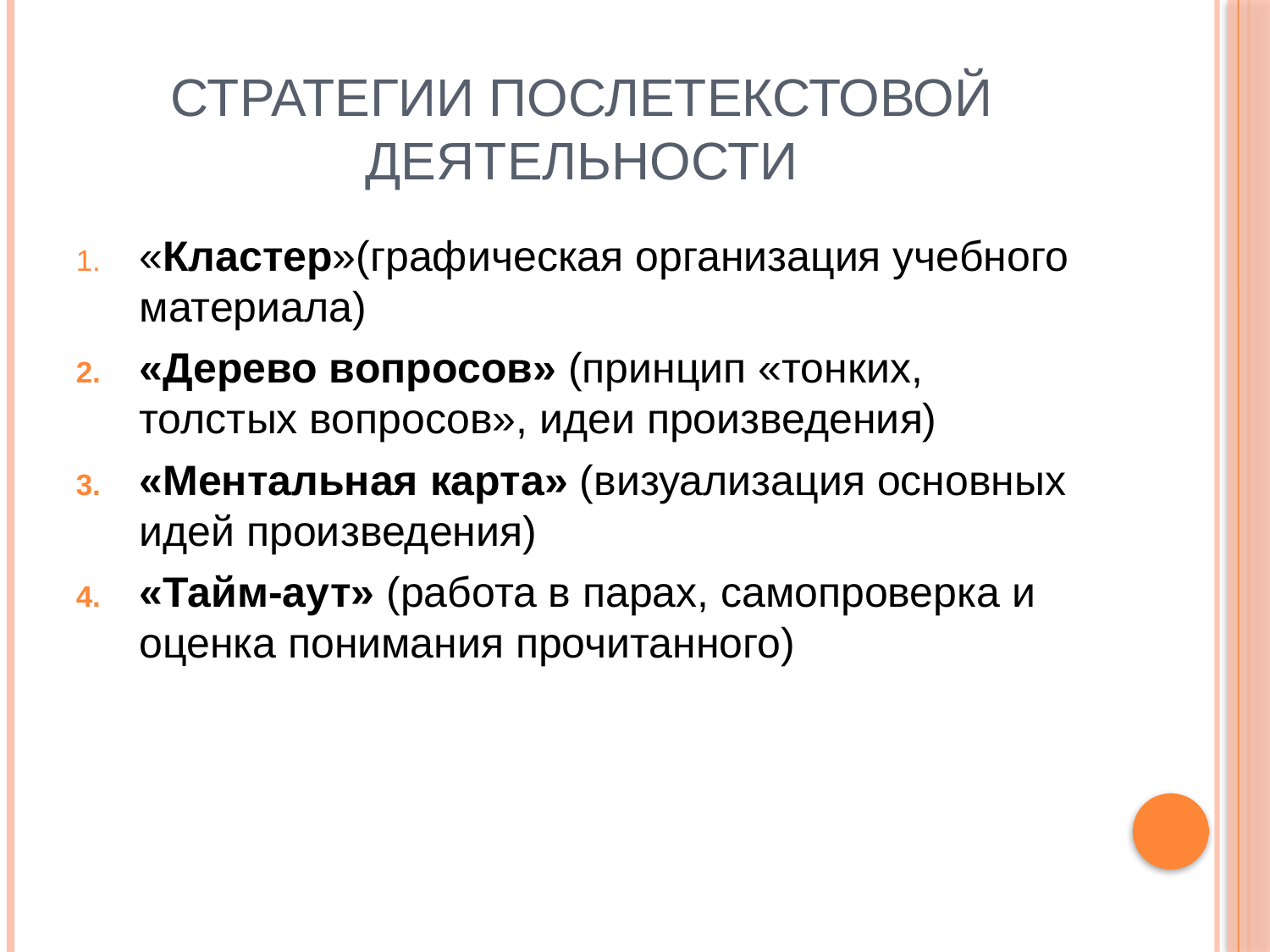

# Стратегии послетекстовой деятельности
«Кластер»(графическая организация учебного материала)
«Дерево вопросов» (принцип «тонких, толстых вопросов», идеи произведения)
«Ментальная карта» (визуализация основных идей произведения)
«Тайм-аут» (работа в парах, самопроверка и оценка понимания прочитанного)